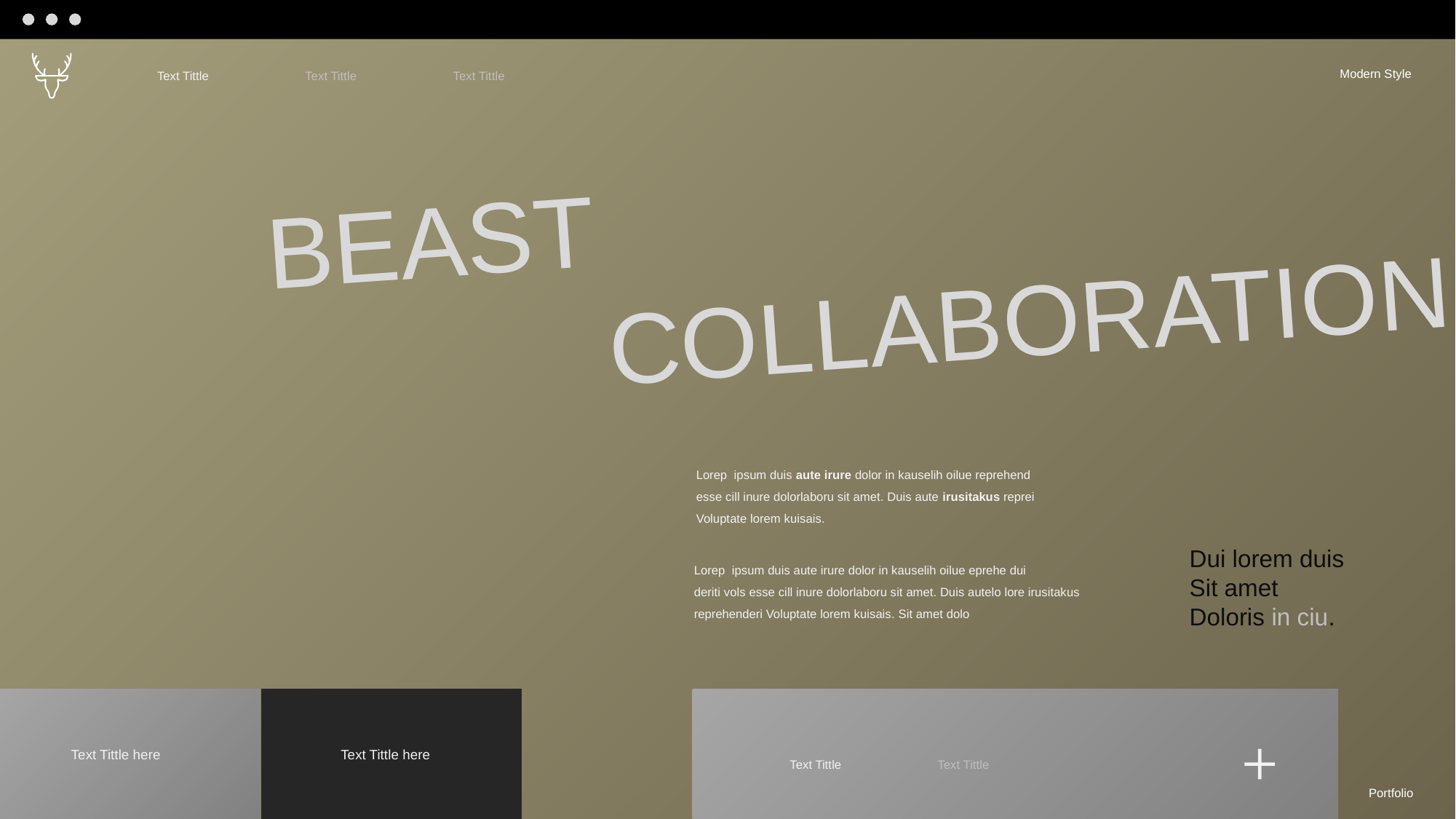

Modern Style
Text Tittle
Text Tittle
Text Tittle
BEAST
            COLLABORATION

Lorep  ipsum duis aute irure dolor in kauselih oilue reprehend
esse cill inure dolorlaboru sit amet. Duis aute irusitakus reprei
Voluptate lorem kuisais.
Dui lorem duis
Sit amet
Doloris in ciu.
Lorep  ipsum duis aute irure dolor in kauselih oilue eprehe dui
deriti vols esse cill inure dolorlaboru sit amet. Duis autelo lore irusitakus reprehenderi Voluptate lorem kuisais. Sit amet dolo
Text Tittle here
Text Tittle here

Text Tittle
Text Tittle
Portfolio